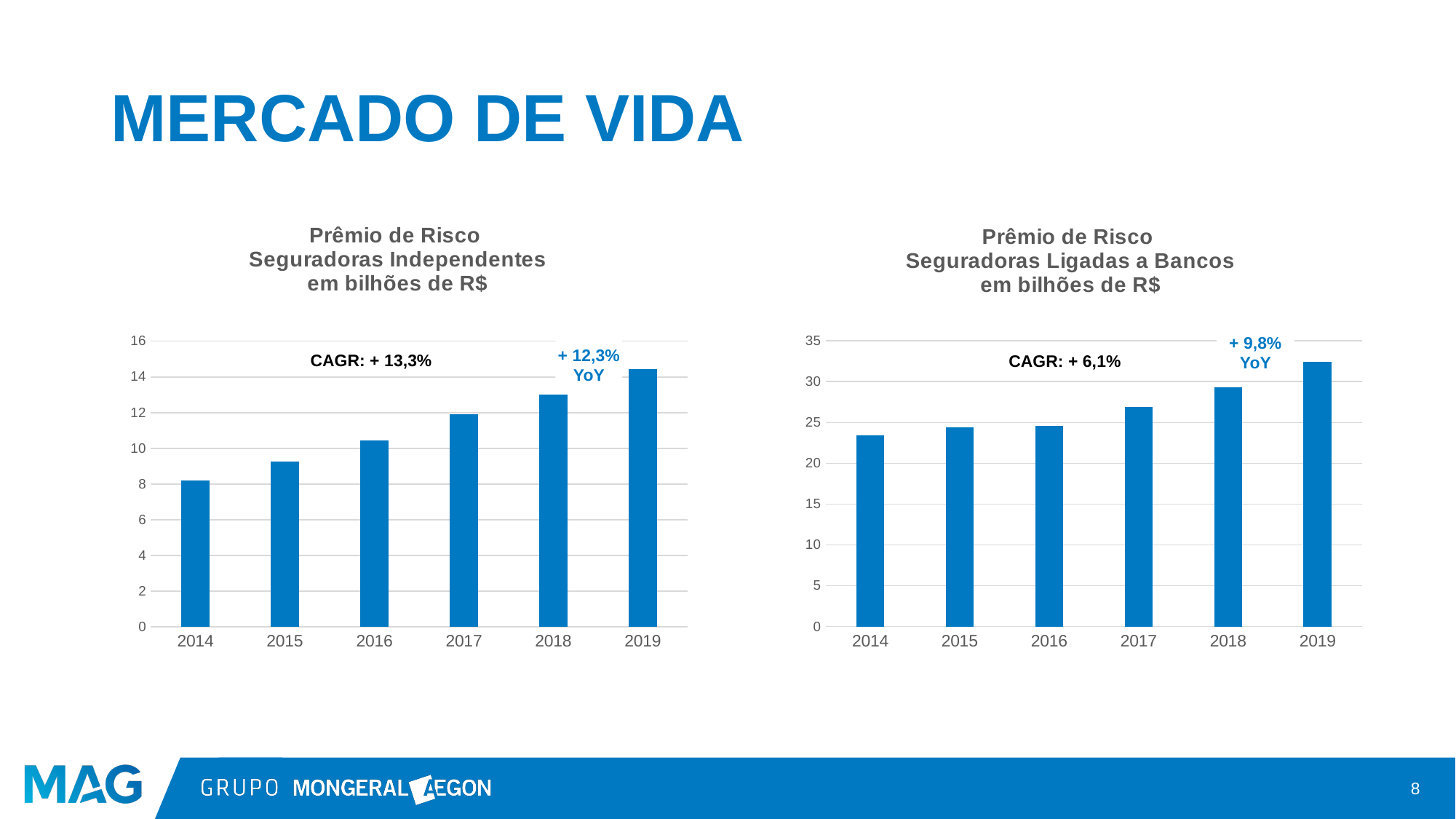

# MERCADO DE VIDA

### Chart: Prêmio de Risco
Seguradoras Ligadas a Bancos
em bilhões de R$

| Category | Ligado a Banco |
|---|---|
| 2014 | 23.407709131519585 |
| 2015 | 24.39149915481002 |
| 2016 | 24.613285028200035 |
| 2017 | 26.905605397722958 |
| 2018 | 29.299522938597256 |
| 2019 | 32.38378232277967 |
+ 9,8%
YoY
CAGR: + 6,1%

### Chart: Prêmio de Risco
Seguradoras Independentes
em bilhões de R$

| Category | Independente |
|---|---|
| 2014 | 8.200136870838207 |
| 2015 | 9.25520558971233 |
| 2016 | 10.446417252635673 |
| 2017 | 11.892465418067653 |
| 2018 | 13.021477901802715 |
| 2019 | 14.4391321623741 |
+ 12,3%
YoY
CAGR: + 13,3%
8